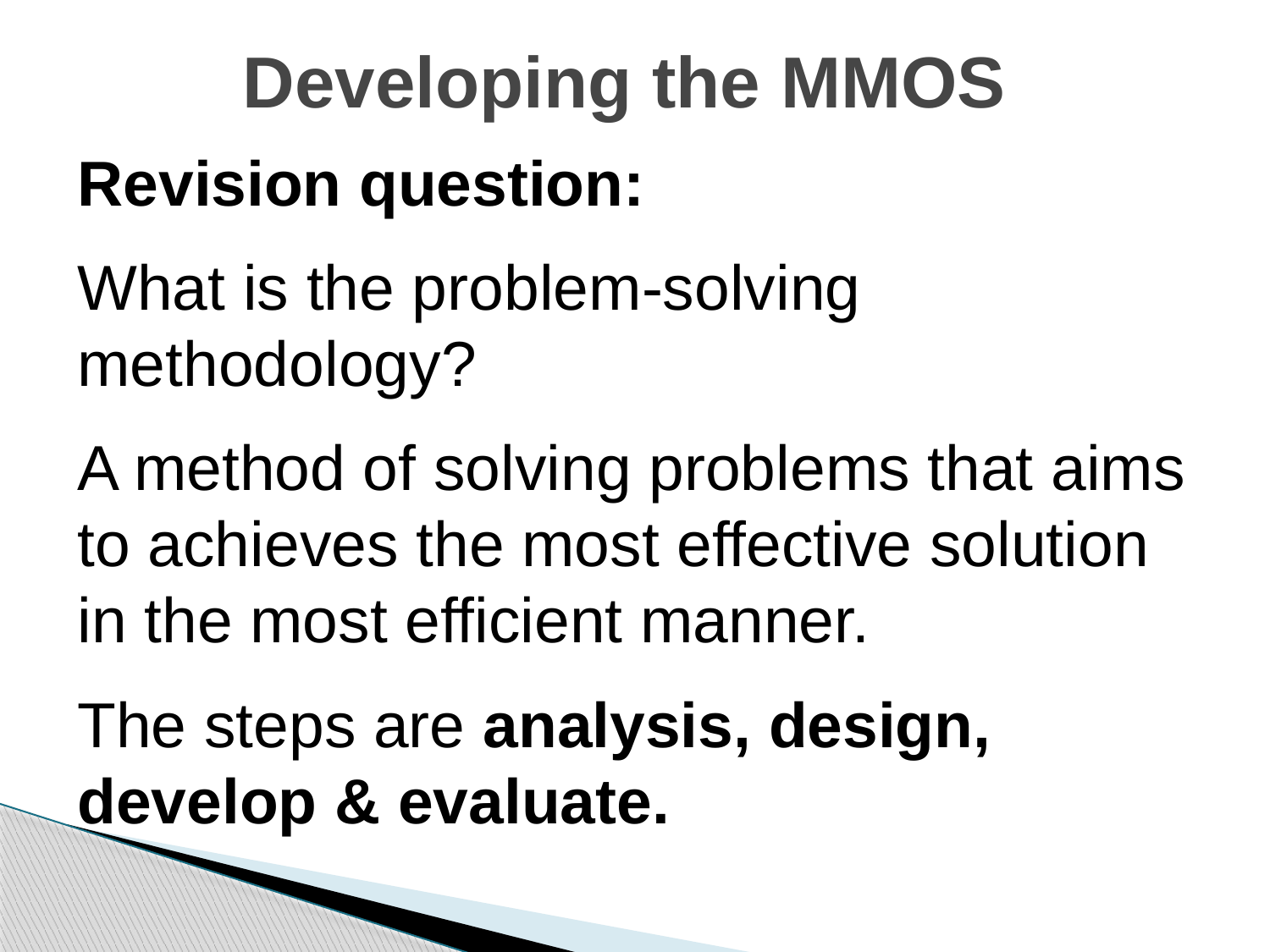

# Developing the MMOS
Revision question:
What is the problem-solving methodology?
A method of solving problems that aims to achieves the most effective solution in the most efficient manner.
The steps are analysis, design, develop & evaluate.